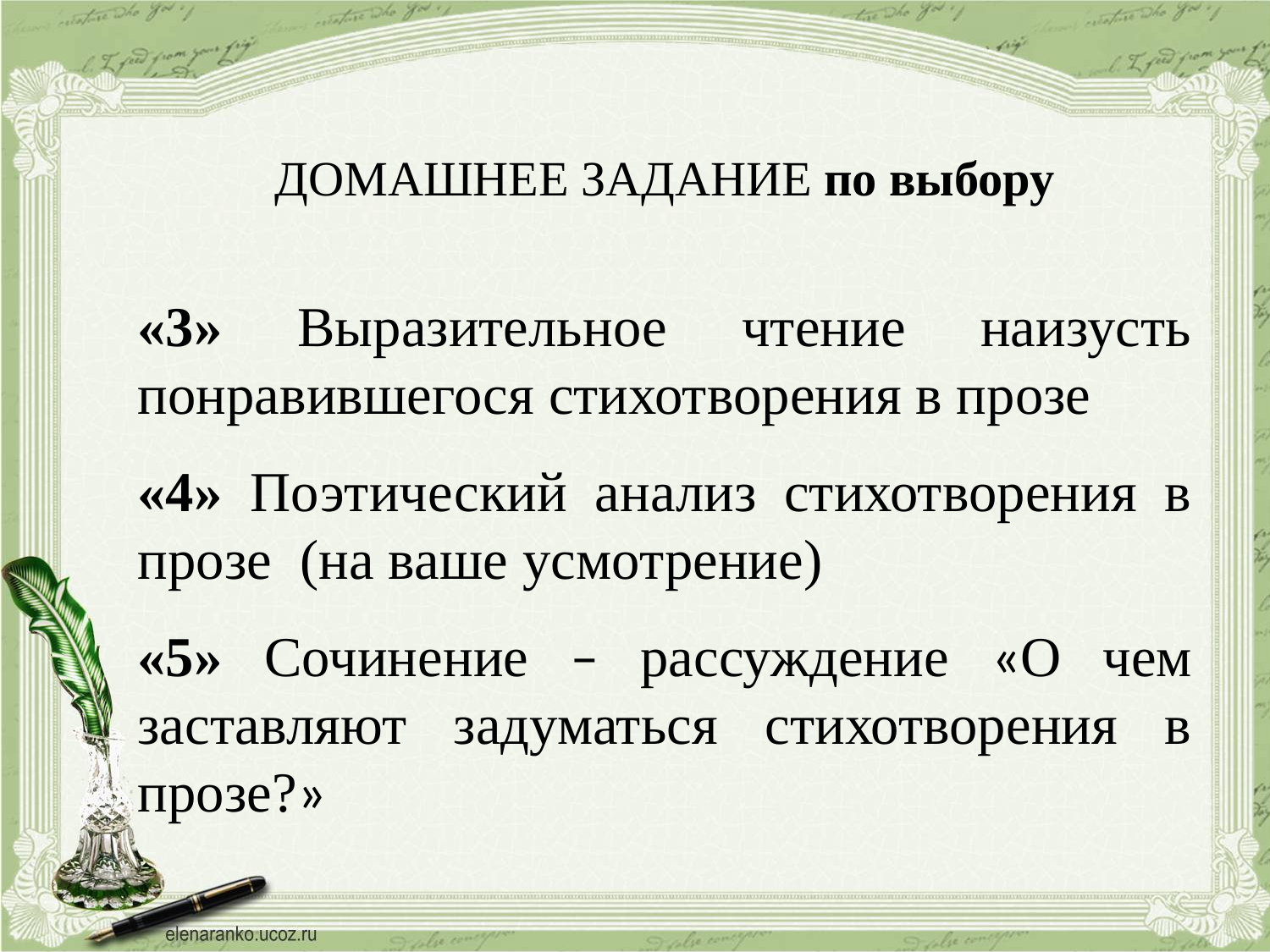

ДОМАШНЕЕ ЗАДАНИЕ по выбору

«3» Выразительное чтение наизусть понравившегося стихотворения в прозе

«4» Поэтический анализ стихотворения в прозе  (на ваше усмотрение)

«5» Сочинение – рассуждение «О чем заставляют задуматься стихотворения в прозе?»